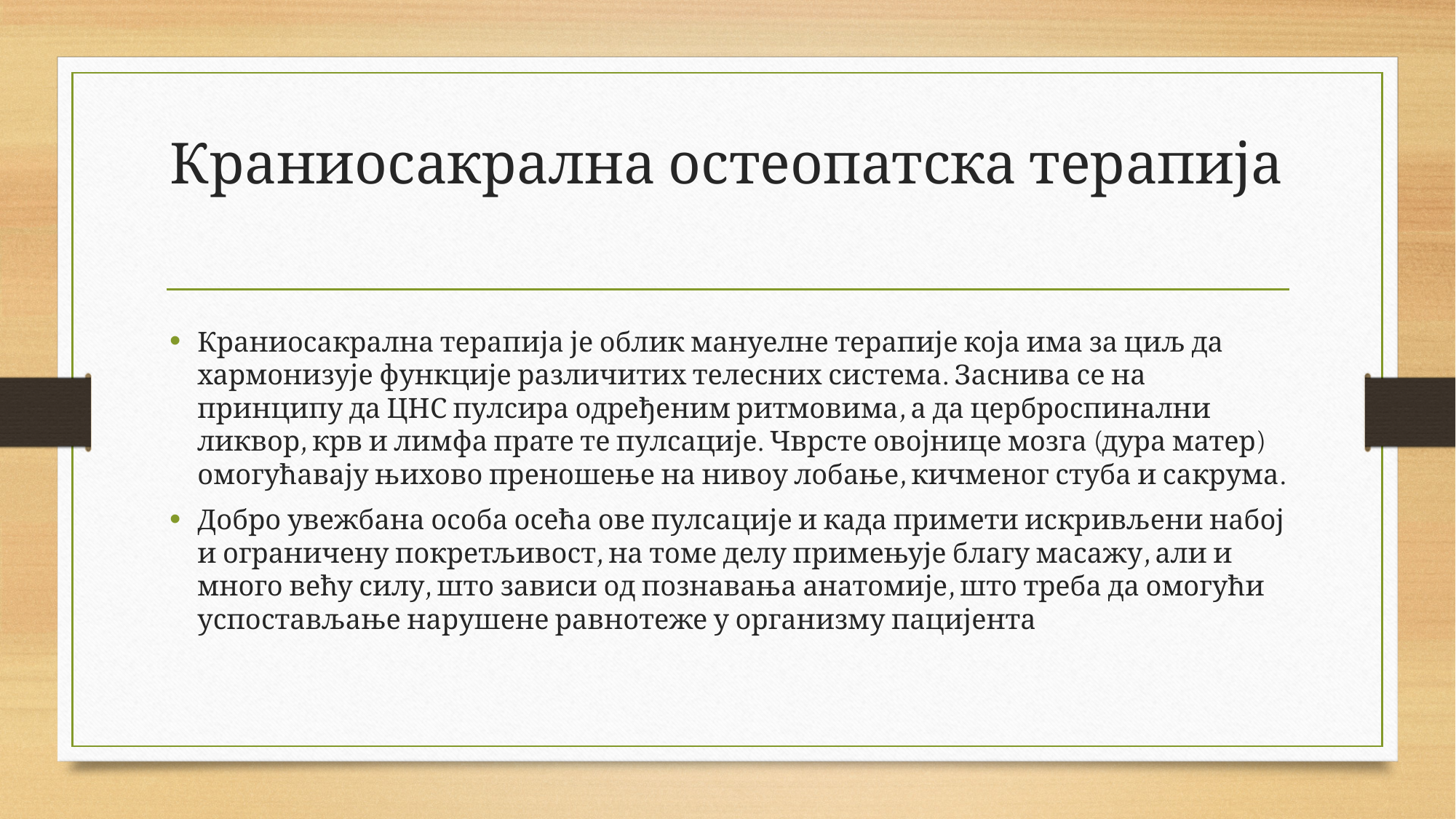

# Краниосакрална остеопатска терапија

Краниосакрална терапија је облик мануелне терапије која има за циљ да хармонизује функције различитих телесних система. Заснива се на принципу да ЦНС пулсира одређеним ритмовима, а да церброспинални ликвор, крв и лимфа прате те пулсације. Чврсте овојнице мозга (дура матер) омогућавају њихово преношење на нивоу лобање, кичменог стуба и сакрума.
Добро увежбана особа осећа ове пулсације и када примети искривљени набој и ограничену покретљивост, на томе делу примењује благу масажу, али и много већу силу, што зависи од познавања анатомије, што треба да омогући успостављање нарушене равнотеже у организму пацијента